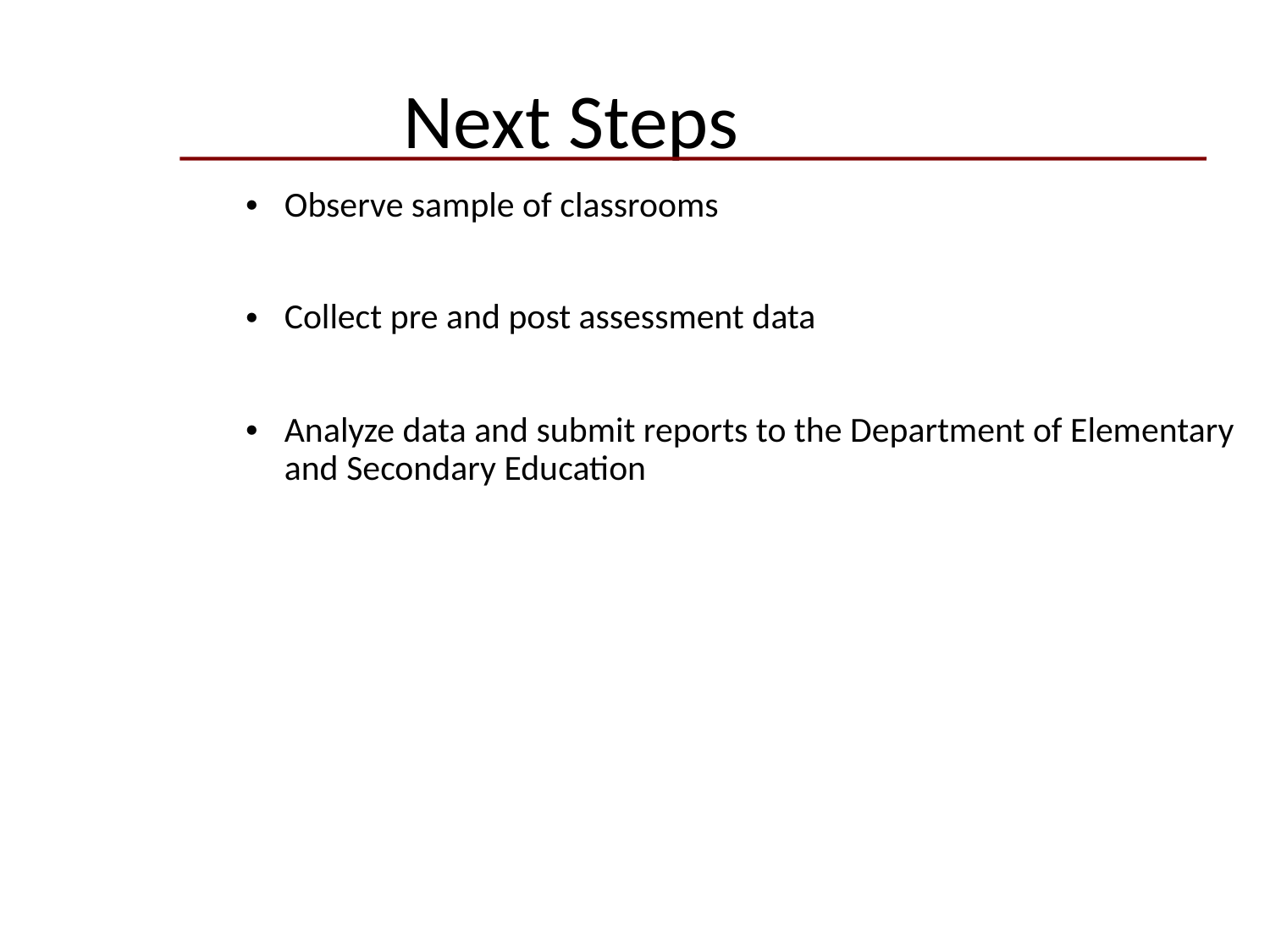

Next Steps

Observe sample of classrooms

Collect pre and post assessment data

Analyze data and submit reports to the Department of Elementary and Secondary Education